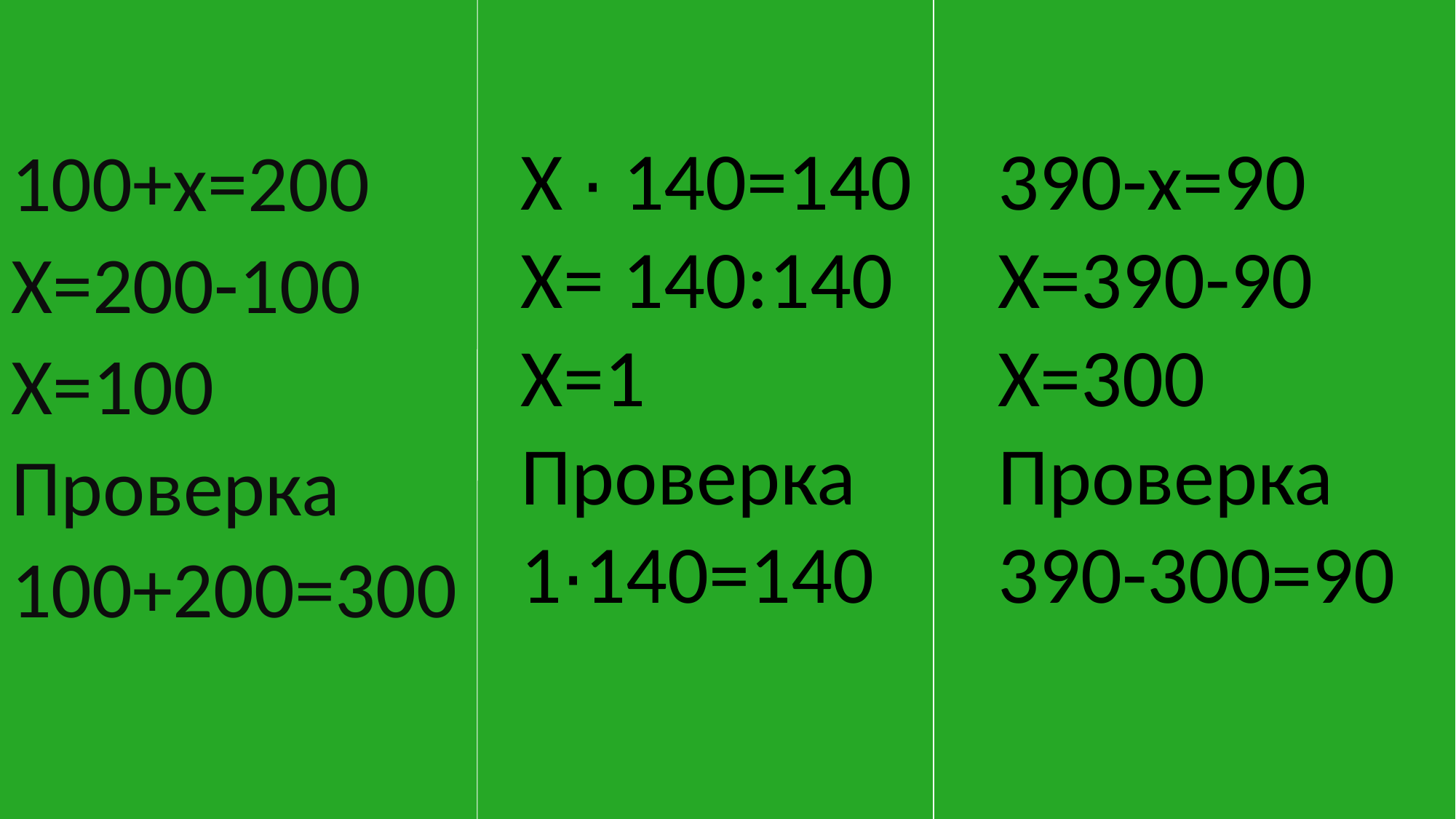

100+х=200
Х=200-100
Х=100
Проверка
100+200=300
#
Х ∙ 140=140
Х= 140:140
Х=1
Проверка
1∙140=140
390-х=90
Х=390-90
Х=300
Проверка
390-300=90